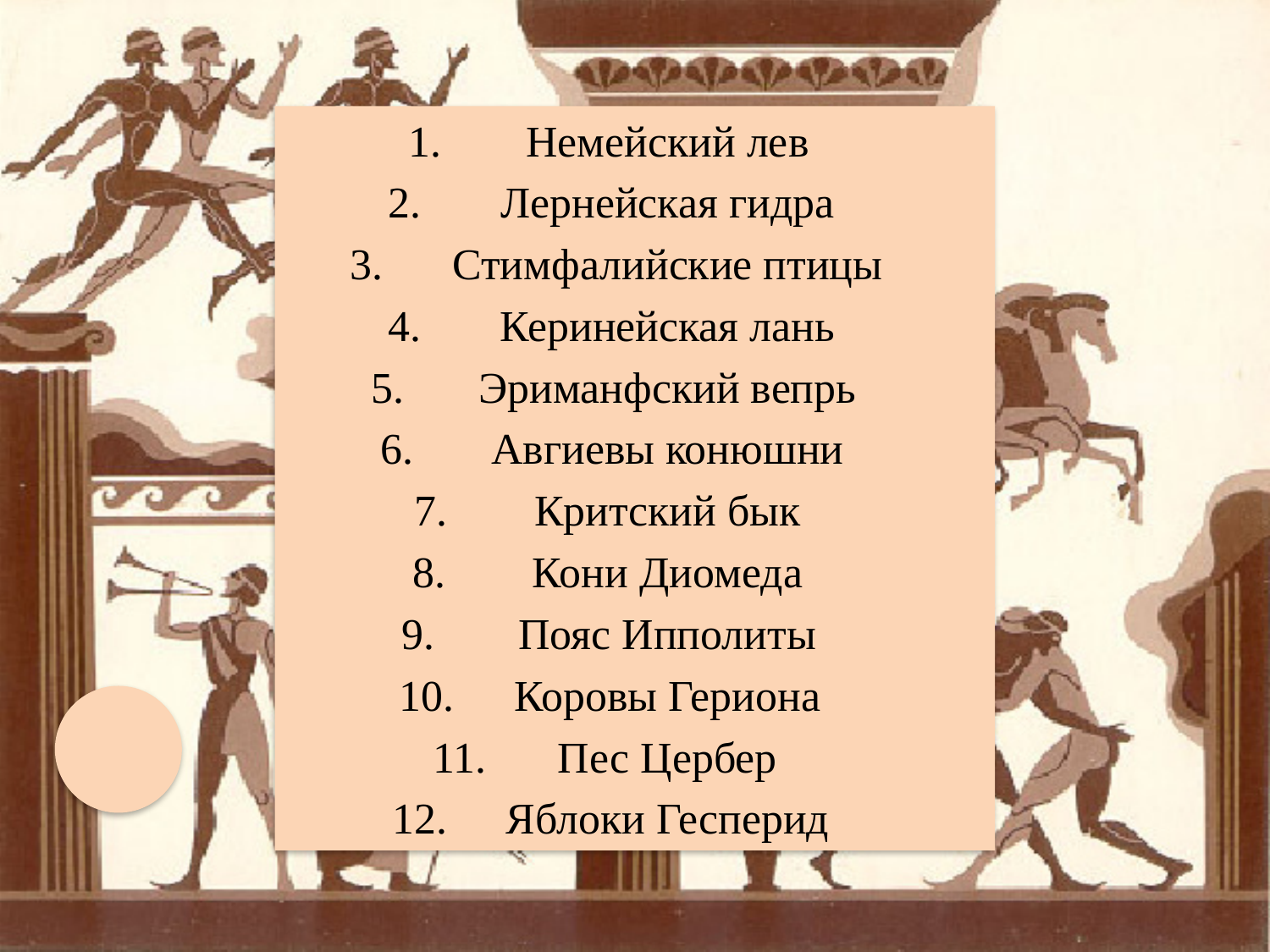

Немейский лев
Лернейская гидра
Стимфалийские птицы
Керинейская лань
Эриманфский вепрь
Авгиевы конюшни
Критский бык
Кони Диомеда
Пояс Ипполиты
Коровы Гериона
Пес Цербер
Яблоки Гесперид